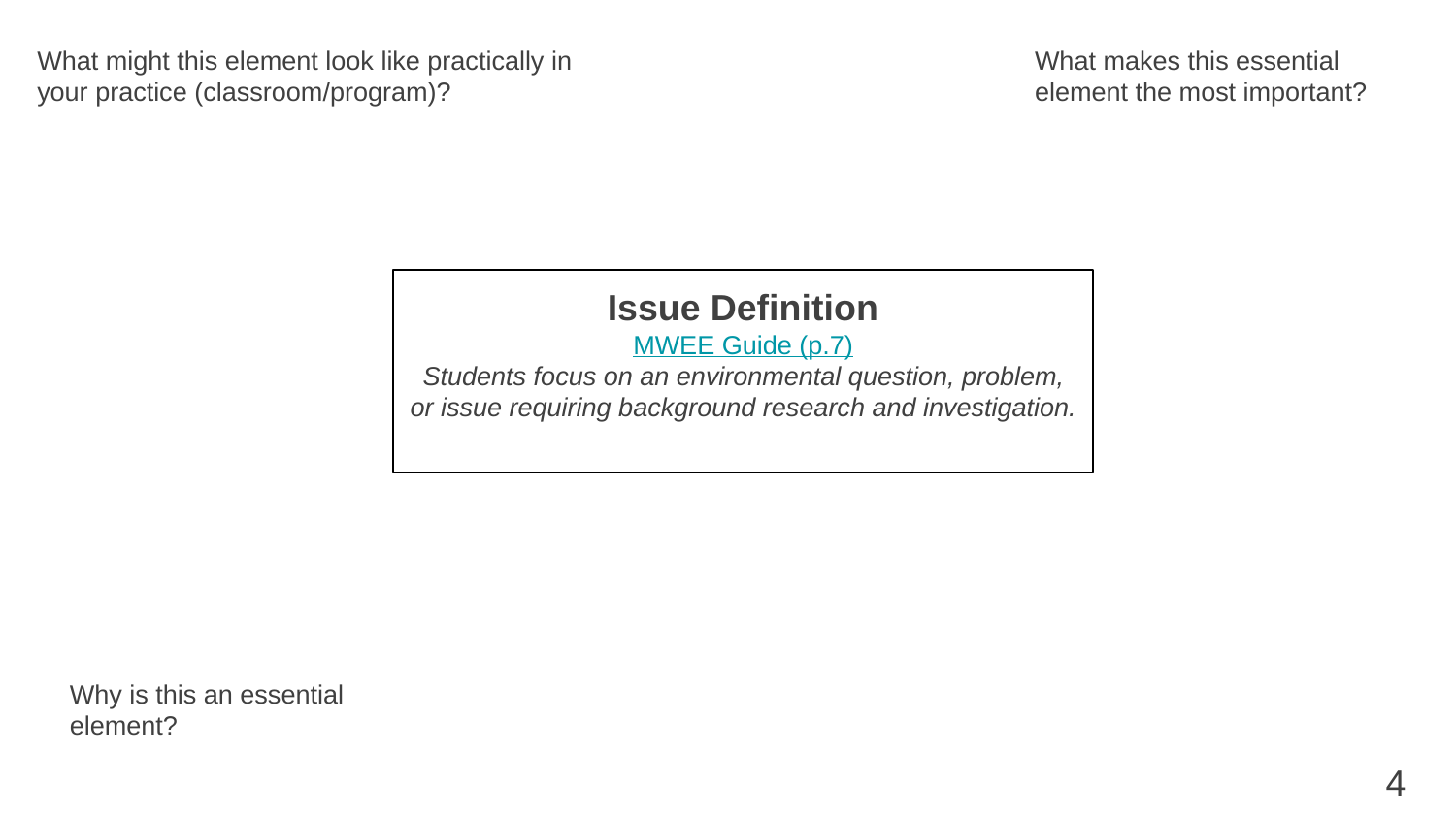

What might this element look like practically in your practice (classroom/program)?
What makes this essential element the most important?
Issue Definition
MWEE Guide (p.7)
Students focus on an environmental question, problem, or issue requiring background research and investigation.
Why is this an essential element?
4